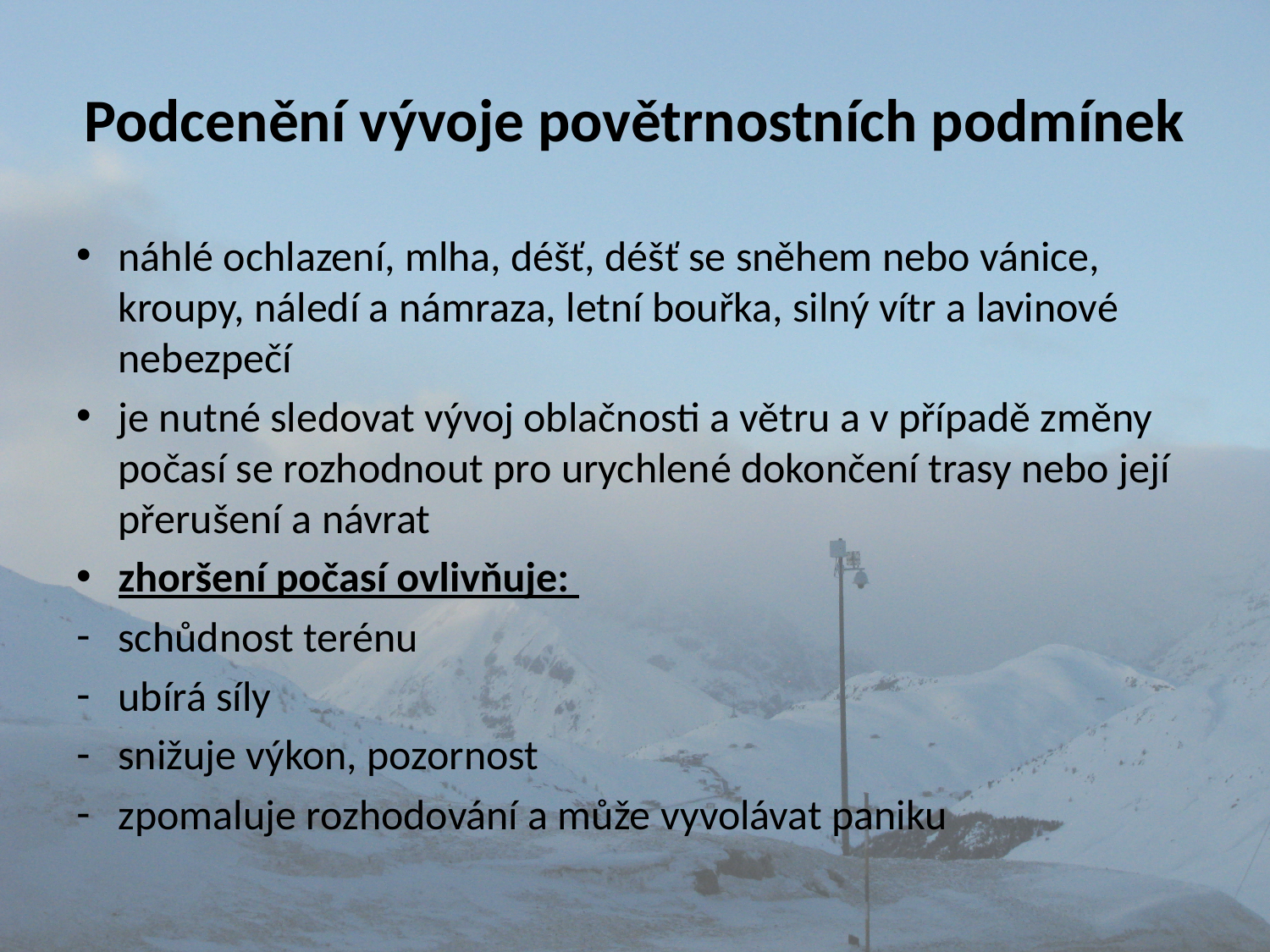

# Podcenění vývoje povětrnostních podmínek
náhlé ochlazení, mlha, déšť, déšť se sněhem nebo vánice, kroupy, náledí a námraza, letní bouřka, silný vítr a lavinové nebezpečí
je nutné sledovat vývoj oblačnosti a větru a v případě změny počasí se rozhodnout pro urychlené dokončení trasy nebo její přerušení a návrat
zhoršení počasí ovlivňuje:
schůdnost terénu
ubírá síly
snižuje výkon, pozornost
zpomaluje rozhodování a může vyvolávat paniku